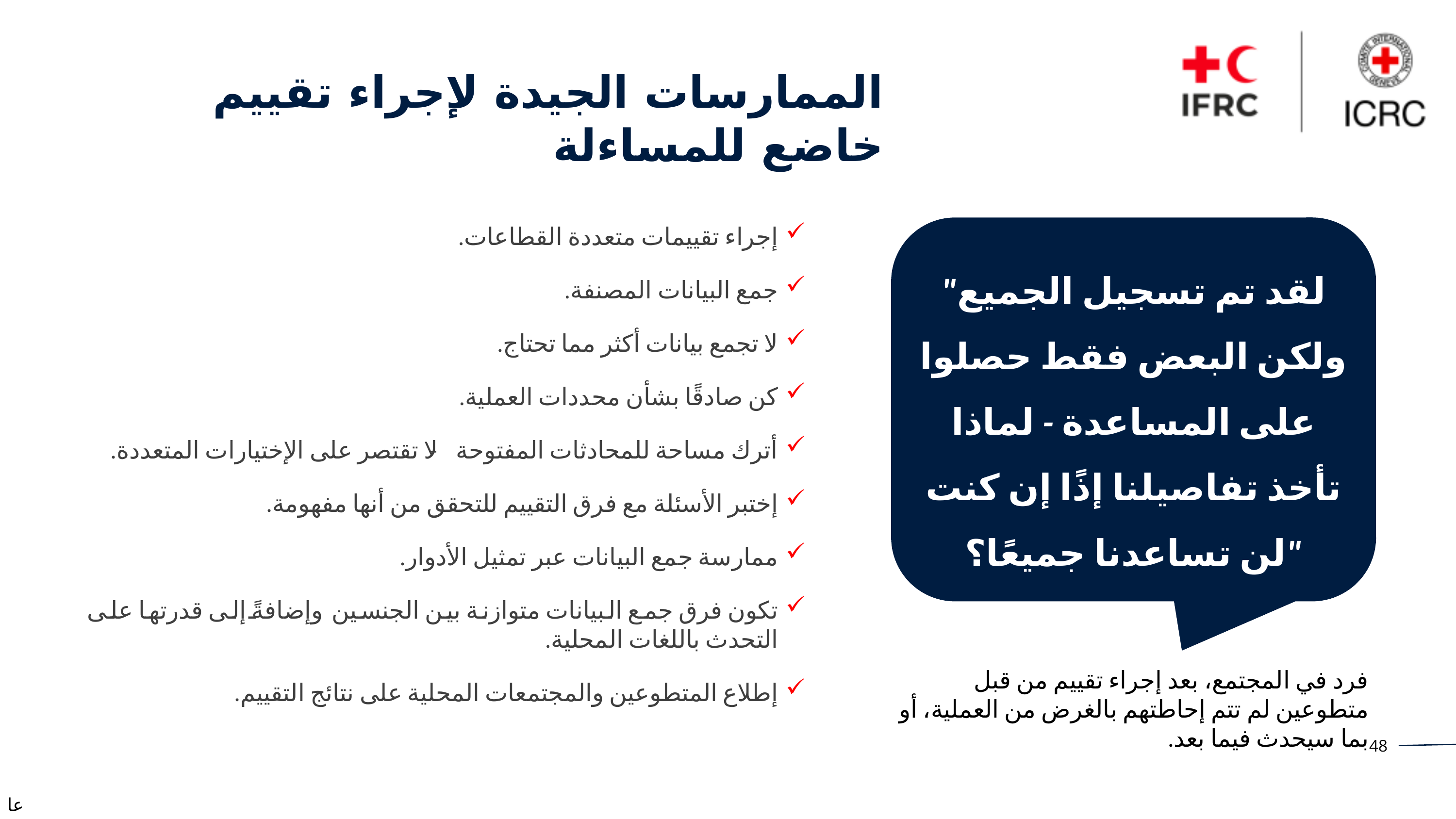

الممارسات الجيدة لإجراء تقييم خاضع للمساءلة
إجراء تقييمات متعددة القطاعات.
جمع البيانات المصنفة.
لا تجمع بيانات أكثر مما تحتاج.
كن صادقًا بشأن محددات العملية.
أترك مساحة للمحادثات المفتوحة - لا تقتصر على الإختيارات المتعددة.
إختبر الأسئلة مع فرق التقييم للتحقق من أنها مفهومة.
ممارسة جمع البيانات عبر تمثيل الأدوار.
تكون فرق جمع البيانات متوازنة بين الجنسين وإضافةً إلى قدرتها على التحدث باللغات المحلية.
إطلاع المتطوعين والمجتمعات المحلية على نتائج التقييم.
"لقد تم تسجيل الجميع ولكن البعض فقط حصلوا على المساعدة - لماذا تأخذ تفاصيلنا إذًا إن كنت لن تساعدنا جميعًا؟"
فرد في المجتمع، بعد إجراء تقييم من قبل متطوعين لم تتم إحاطتهم بالغرض من العملية، أو بما سيحدث فيما بعد.
عام